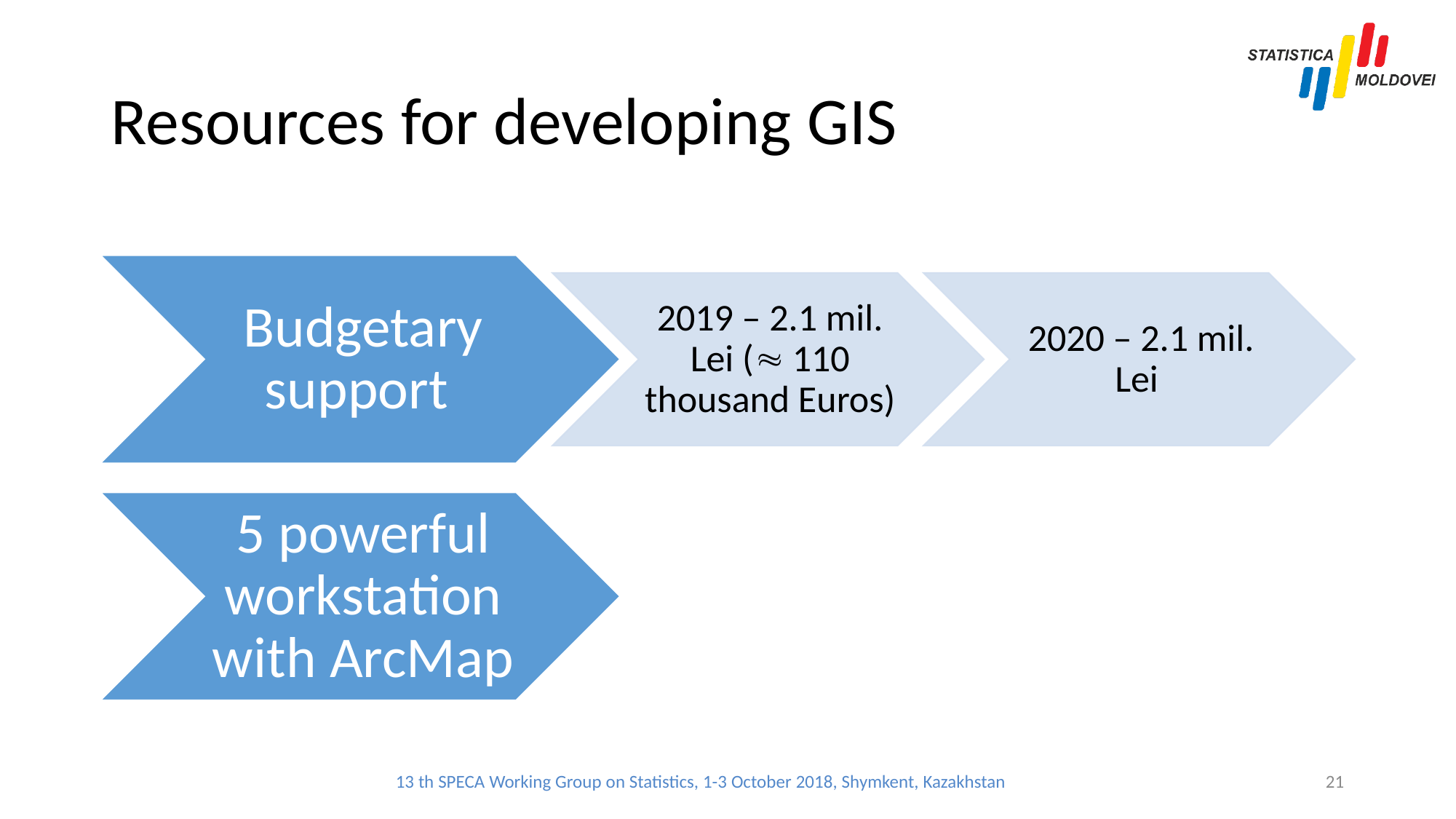

# Resources for developing GIS
Budgetary support
2019 – 2.1 mil. Lei (≈ 110 thousand Euros)
2020 – 2.1 mil. Lei
5 powerful workstation with ArcMap
13 th SPECA Working Group on Statistics, 1-3 October 2018, Shymkent, Kazakhstan
21